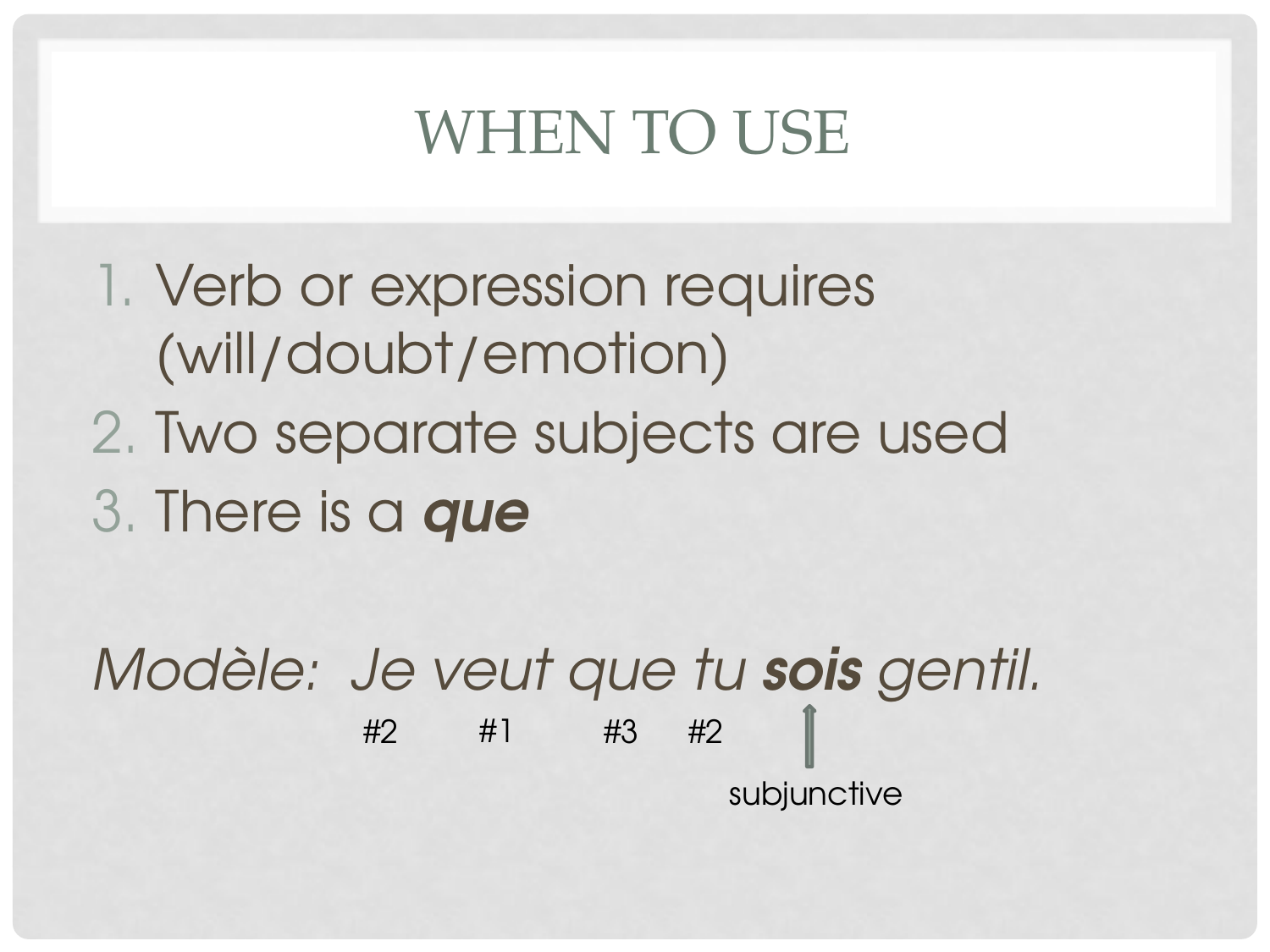

# When to use
Verb or expression requires (will/doubt/emotion)
Two separate subjects are used
There is a que

Modèle:  Je veut que tu sois gentil.
#1

#2
#3
#2
subjunctive